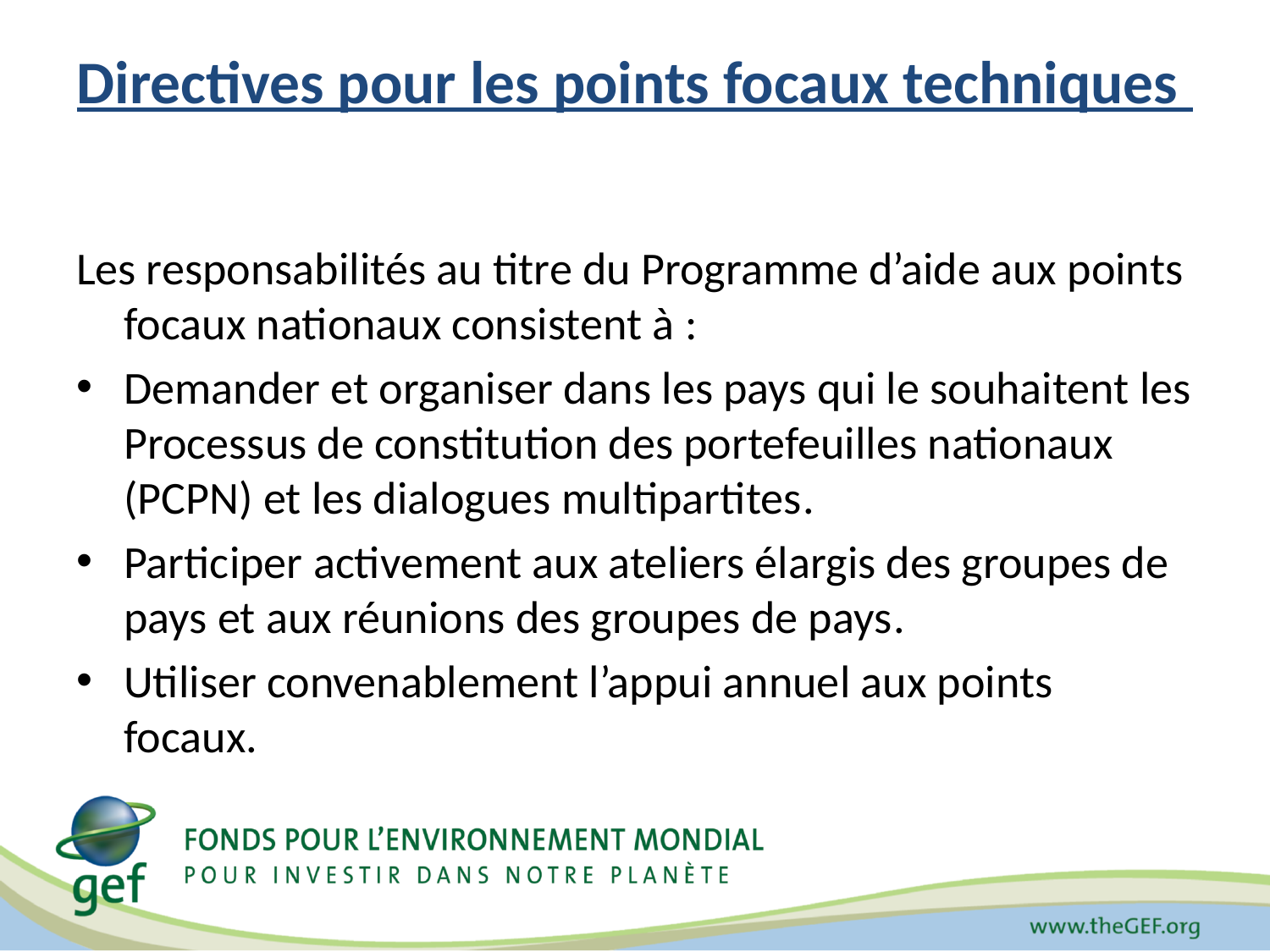

# Directives pour les points focaux techniques
Les responsabilités au titre du Programme d’aide aux points focaux nationaux consistent à :
Demander et organiser dans les pays qui le souhaitent les Processus de constitution des portefeuilles nationaux (PCPN) et les dialogues multipartites.
Participer activement aux ateliers élargis des groupes de pays et aux réunions des groupes de pays.
Utiliser convenablement l’appui annuel aux points focaux.